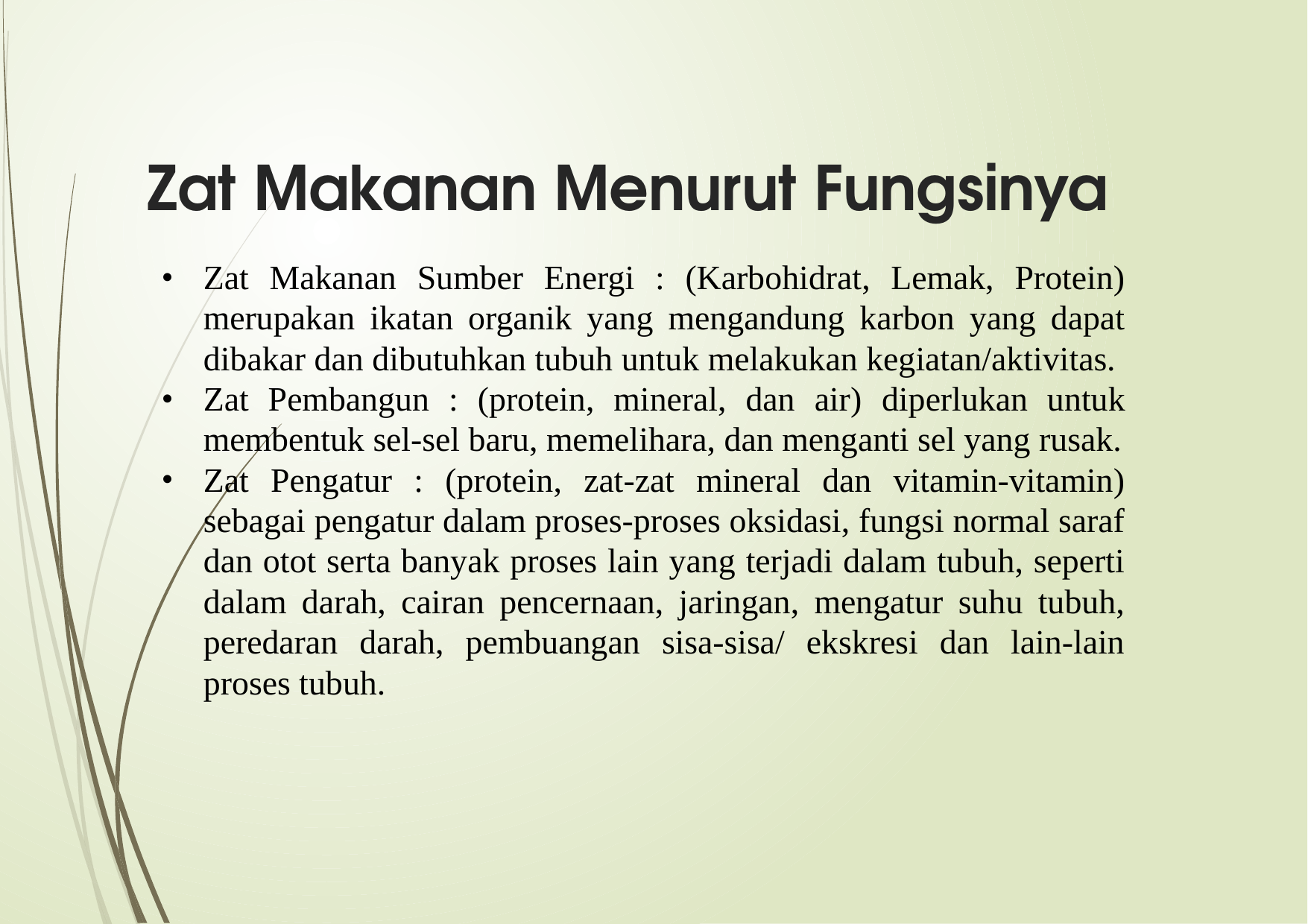

# Zat Makanan Menurut Fungsinya
Zat Makanan Sumber Energi : (Karbohidrat, Lemak, Protein) merupakan ikatan organik yang mengandung karbon yang dapat dibakar dan dibutuhkan tubuh untuk melakukan kegiatan/aktivitas.
Zat Pembangun : (protein, mineral, dan air) diperlukan untuk membentuk sel-sel baru, memelihara, dan menganti sel yang rusak.
Zat Pengatur : (protein, zat-zat mineral dan vitamin-vitamin) sebagai pengatur dalam proses-proses oksidasi, fungsi normal saraf dan otot serta banyak proses lain yang terjadi dalam tubuh, seperti dalam darah, cairan pencernaan, jaringan, mengatur suhu tubuh, peredaran darah, pembuangan sisa-sisa/ ekskresi dan lain-lain proses tubuh.